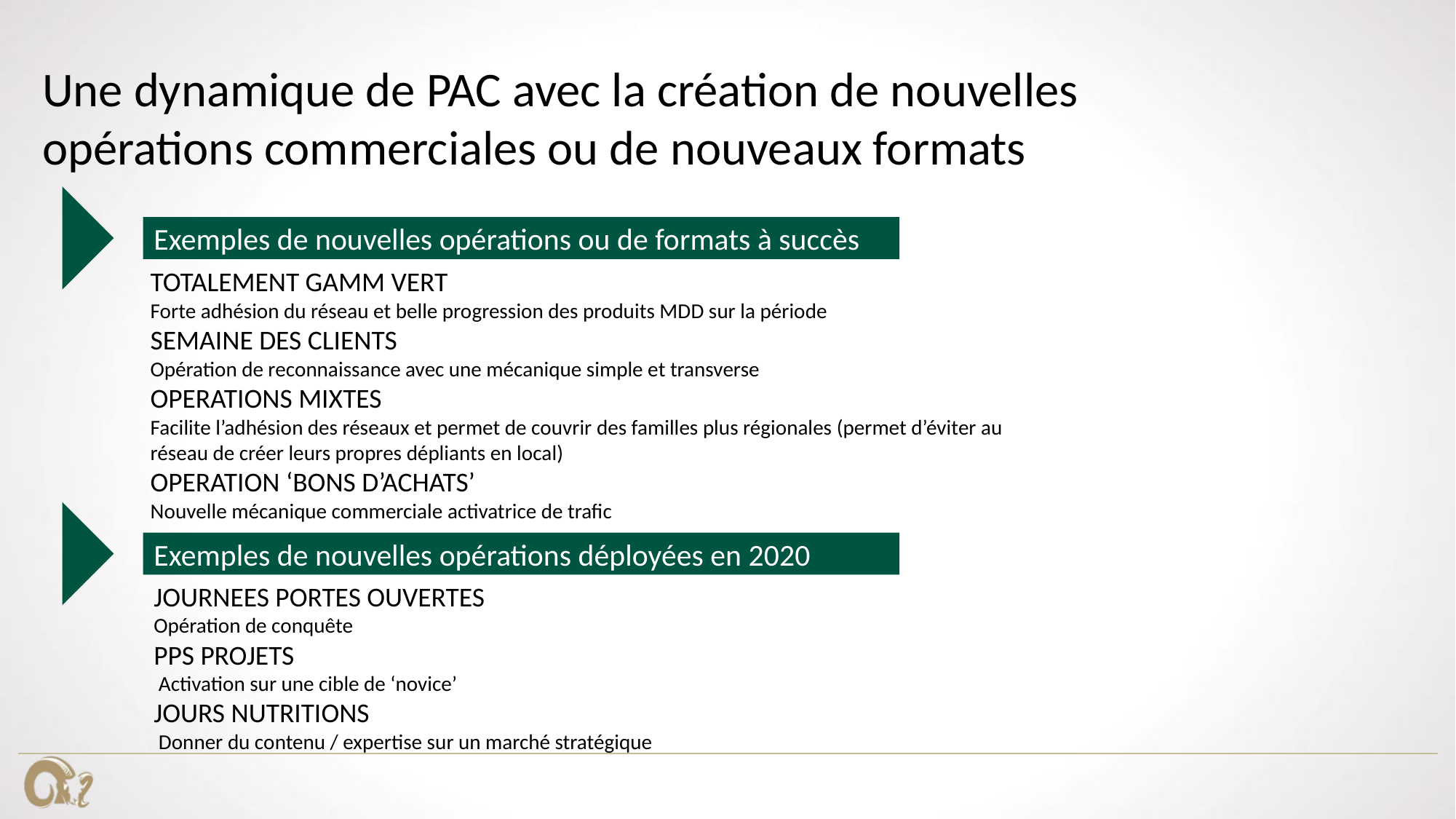

# Une dynamique de PAC avec la création de nouvelles opérations commerciales ou de nouveaux formats

Exemples de nouvelles opérations ou de formats à succès
TOTALEMENT GAMM VERT
Forte adhésion du réseau et belle progression des produits MDD sur la période
SEMAINE DES CLIENTS
Opération de reconnaissance avec une mécanique simple et transverse
OPERATIONS MIXTES
Facilite l’adhésion des réseaux et permet de couvrir des familles plus régionales (permet d’éviter au réseau de créer leurs propres dépliants en local)
OPERATION ‘BONS D’ACHATS’
Nouvelle mécanique commerciale activatrice de trafic

Exemples de nouvelles opérations déployées en 2020
JOURNEES PORTES OUVERTES
Opération de conquête
PPS PROJETS
 Activation sur une cible de ‘novice’
JOURS NUTRITIONS
 Donner du contenu / expertise sur un marché stratégique